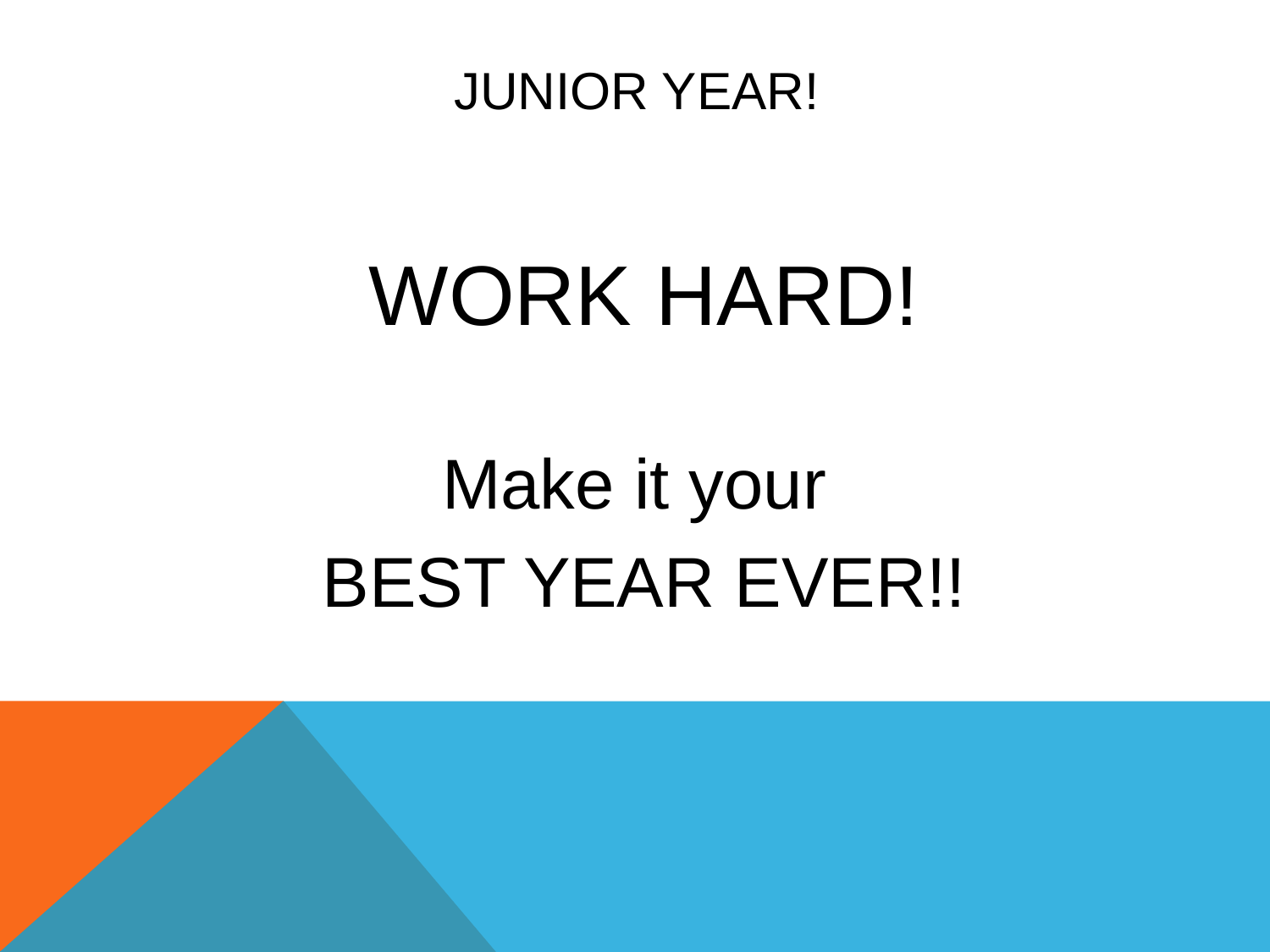

# Junior Year!

WORK HARD!

Make it your
BEST YEAR EVER!!